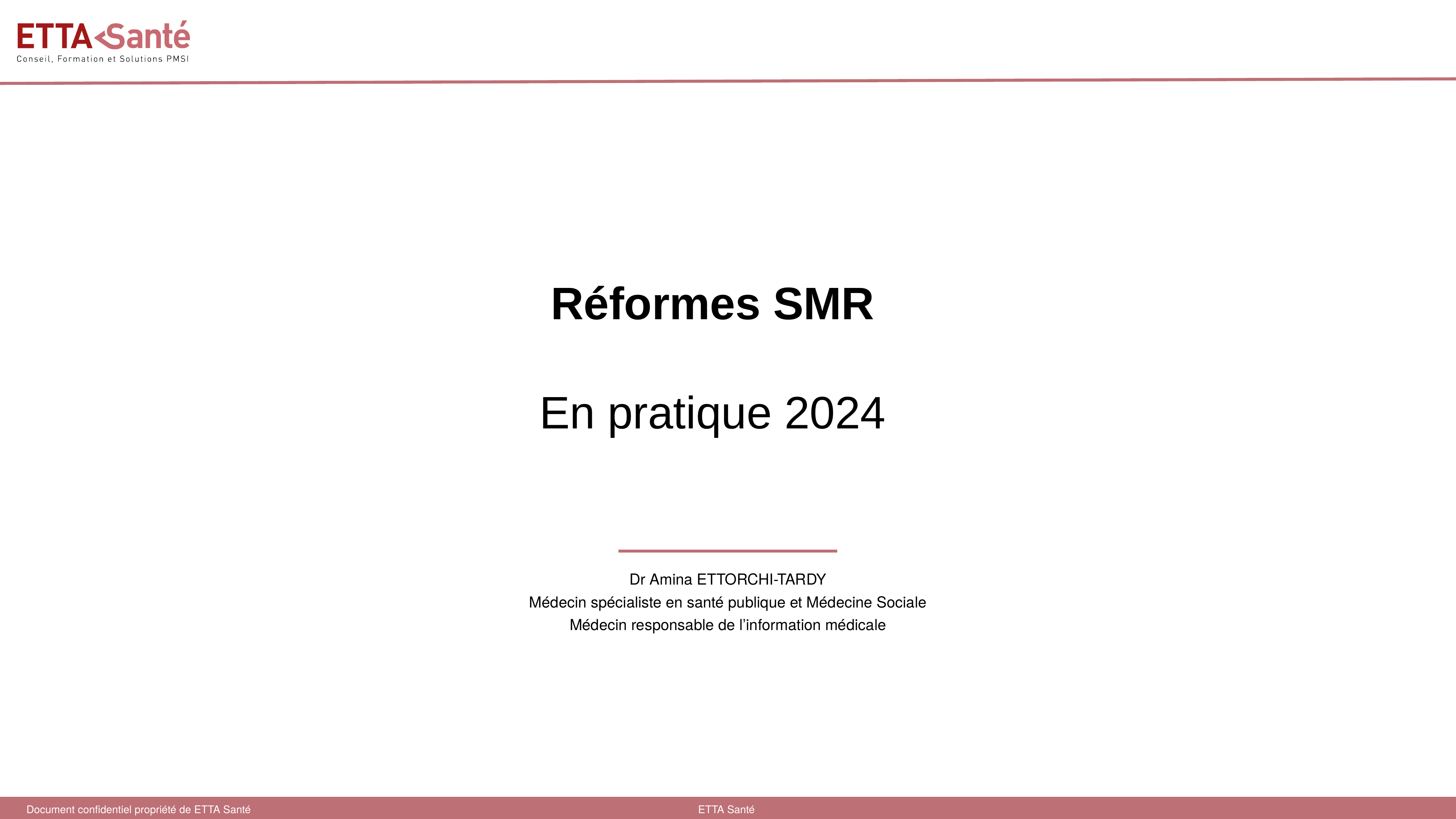

Réformes SMR
En pratique 2024

Dr Amina ETTORCHI-TARDY
Médecin spécialiste en santé publique et Médecine Sociale
Médecin responsable de l’information médicale
1